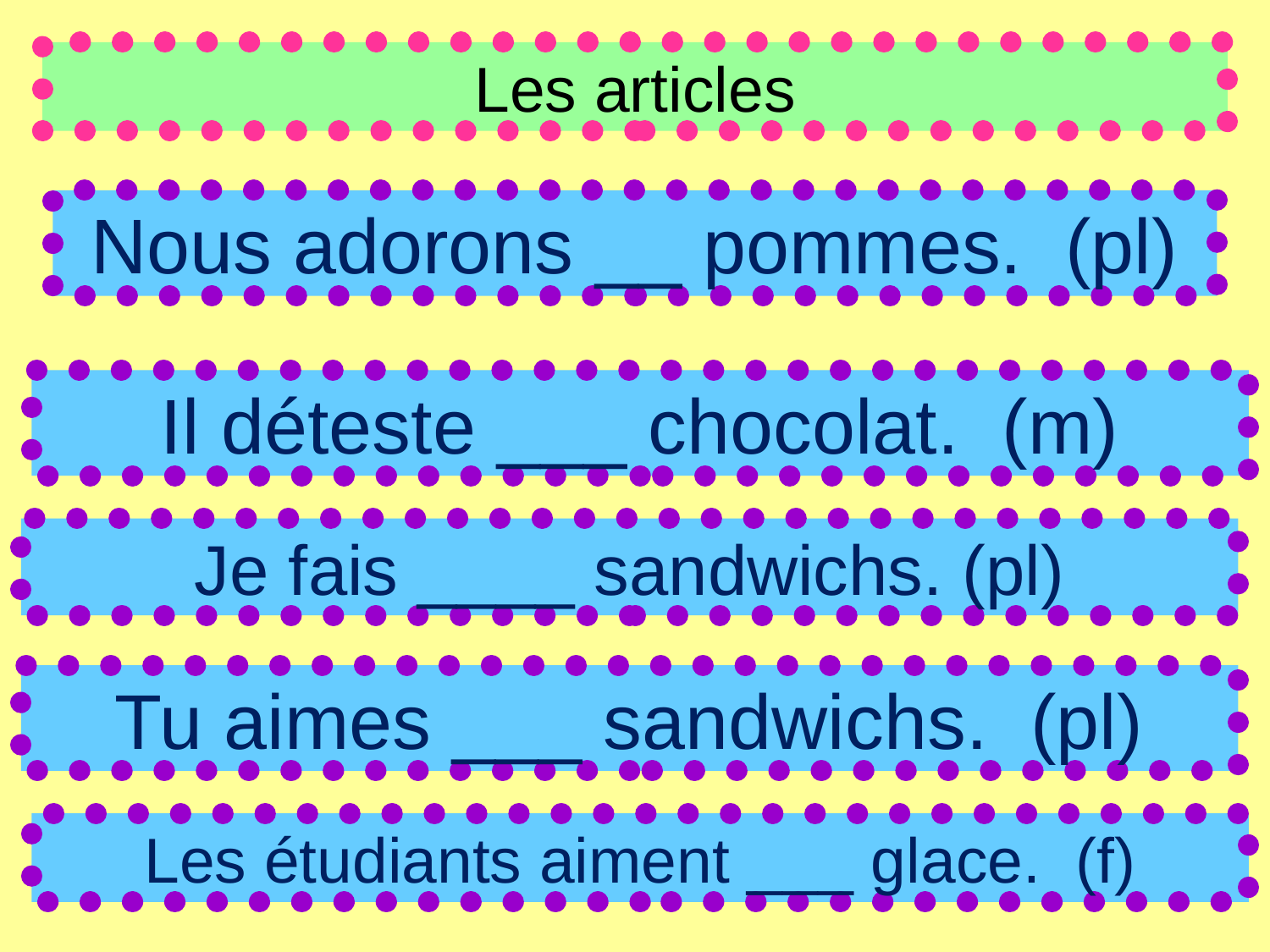

Les articles
Nous adorons __ pommes.  (pl)
Il déteste ___ chocolat.  (m)
Je fais ____ sandwichs. (pl)

Tu aimes ___ sandwichs.  (pl)
Les étudiants aiment ___ glace.  (f)